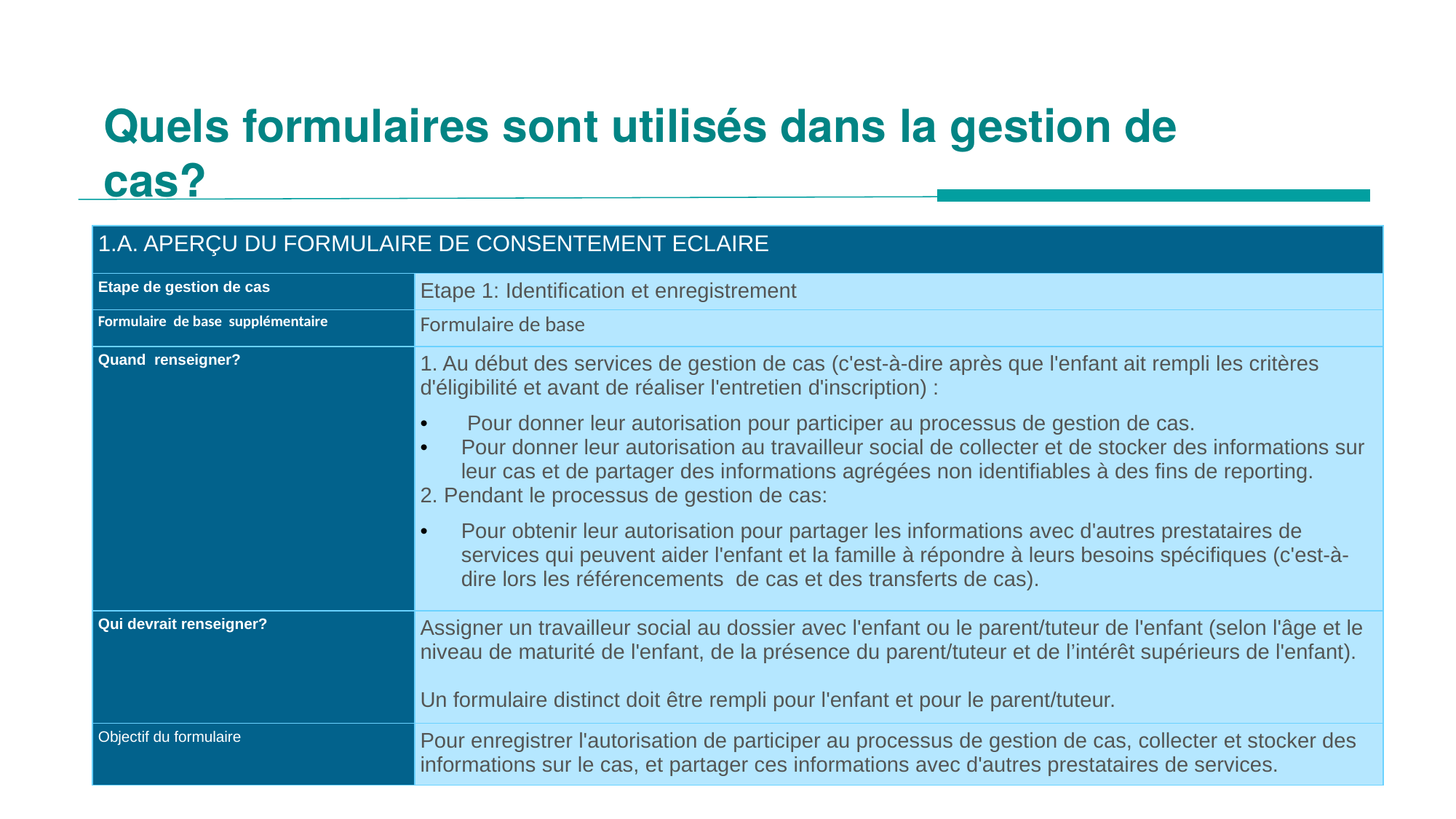

Quels formulaires sont utilisés dans la gestion de cas?
| 1.A. APERÇU DU FORMULAIRE DE CONSENTEMENT ECLAIRE |  |
| --- | --- |
| Etape de gestion de cas | Etape 1: Identification et enregistrement |
| Formulaire de base supplémentaire | Formulaire de base |
| Quand renseigner? | 1. Au début des services de gestion de cas (c'est-à-dire après que l'enfant ait rempli les critères d'éligibilité et avant de réaliser l'entretien d'inscription) : Pour donner leur autorisation pour participer au processus de gestion de cas. Pour donner leur autorisation au travailleur social de collecter et de stocker des informations sur leur cas et de partager des informations agrégées non identifiables à des fins de reporting. 2. Pendant le processus de gestion de cas: Pour obtenir leur autorisation pour partager les informations avec d'autres prestataires de services qui peuvent aider l'enfant et la famille à répondre à leurs besoins spécifiques (c'est-à-dire lors les référencements de cas et des transferts de cas). |
| Qui devrait renseigner? | Assigner un travailleur social au dossier avec l'enfant ou le parent/tuteur de l'enfant (selon l'âge et le niveau de maturité de l'enfant, de la présence du parent/tuteur et de l’intérêt supérieurs de l'enfant). Un formulaire distinct doit être rempli pour l'enfant et pour le parent/tuteur. |
| Objectif du formulaire | Pour enregistrer l'autorisation de participer au processus de gestion de cas, collecter et stocker des informations sur le cas, et partager ces informations avec d'autres prestataires de services. |